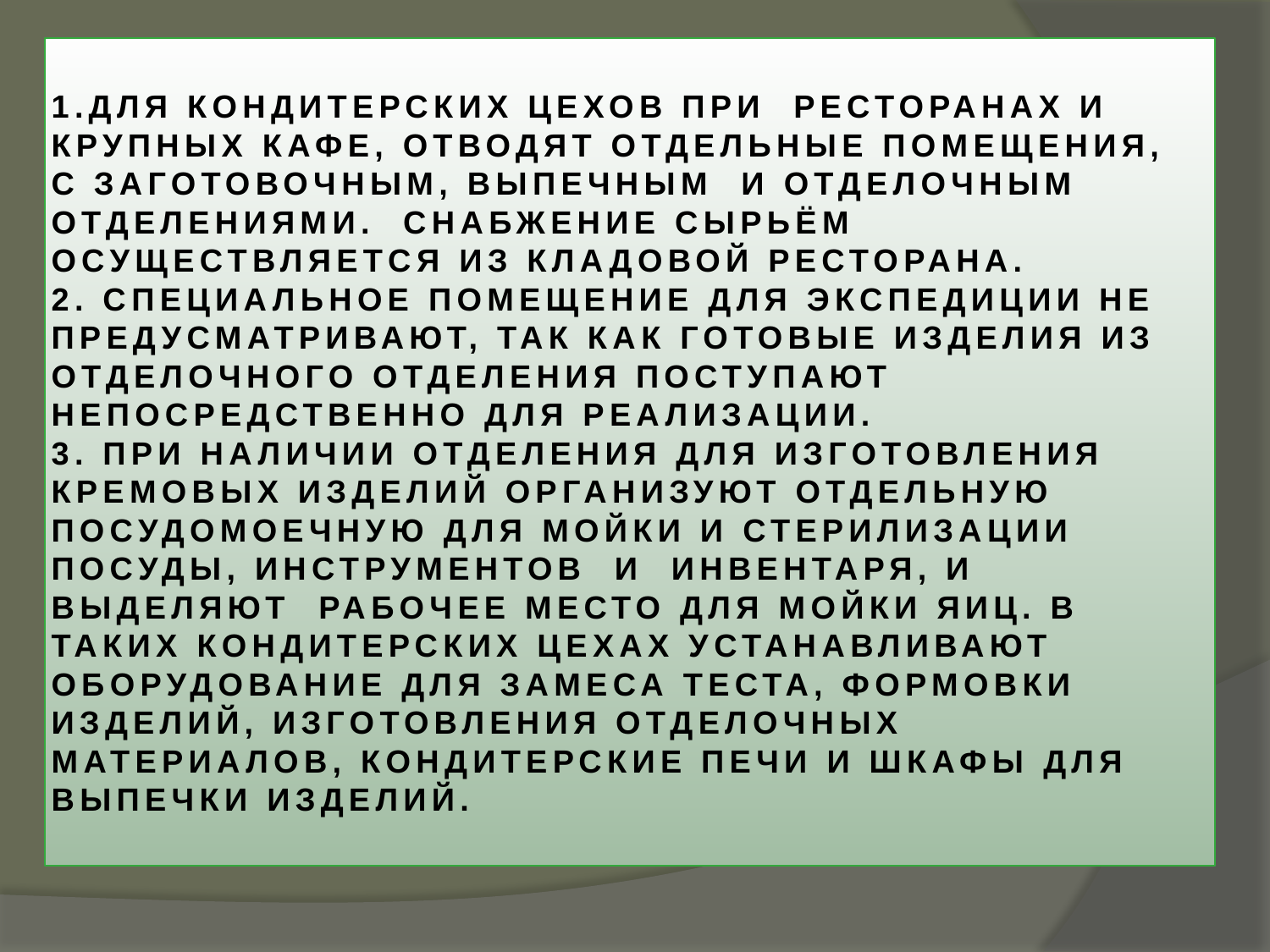

# 1.ДЛЯ КОНДИТЕРСКИХ ЦЕХОВ ПРИ  РЕСТОРАНАХ И КРУПНЫХ КАФЕ, ОТВОДЯТ ОТДЕЛЬНЫЕ ПОМЕЩЕНИЯ,  С ЗАГОТОВОЧНЫМ, ВЫПЕЧНЫМ  И ОТДЕЛОЧНЫМ  ОТДЕЛЕНИЯМИ.  СНАБЖЕНИЕ СЫРЬЁМ ОСУЩЕСТВЛЯЕТСЯ ИЗ КЛАДОВОЙ РЕСТОРАНА. 2. СПЕЦИАЛЬНОЕ ПОМЕЩЕНИЕ ДЛЯ ЭКСПЕДИЦИИ НЕ ПРЕДУСМАТРИВАЮТ, ТАК КАК ГОТОВЫЕ ИЗДЕЛИЯ ИЗ ОТДЕЛОЧНОГО ОТДЕЛЕНИЯ ПОСТУПАЮТ НЕПОСРЕДСТВЕННО ДЛЯ РЕАЛИЗАЦИИ. 3. ПРИ НАЛИЧИИ ОТДЕЛЕНИЯ ДЛЯ ИЗГОТОВЛЕНИЯ КРЕМОВЫХ ИЗДЕЛИЙ ОРГАНИЗУЮТ ОТДЕЛЬНУЮ ПОСУДОМОЕЧНУЮ ДЛЯ МОЙКИ И СТЕРИЛИЗАЦИИ ПОСУДЫ, ИНСТРУМЕНТОВ  И  ИНВЕНТАРЯ, И ВЫДЕЛЯЮТ  РАБОЧЕЕ МЕСТО ДЛЯ МОЙКИ ЯИЦ. В ТАКИХ КОНДИТЕРСКИХ ЦЕХАХ УСТАНАВЛИВАЮТ ОБОРУДОВАНИЕ ДЛЯ ЗАМЕСА ТЕСТА, ФОРМОВКИ ИЗДЕЛИЙ, ИЗГОТОВЛЕНИЯ ОТДЕЛОЧНЫХ МАТЕРИАЛОВ, КОНДИТЕРСКИЕ ПЕЧИ И ШКАФЫ ДЛЯ ВЫПЕЧКИ ИЗДЕЛИЙ.